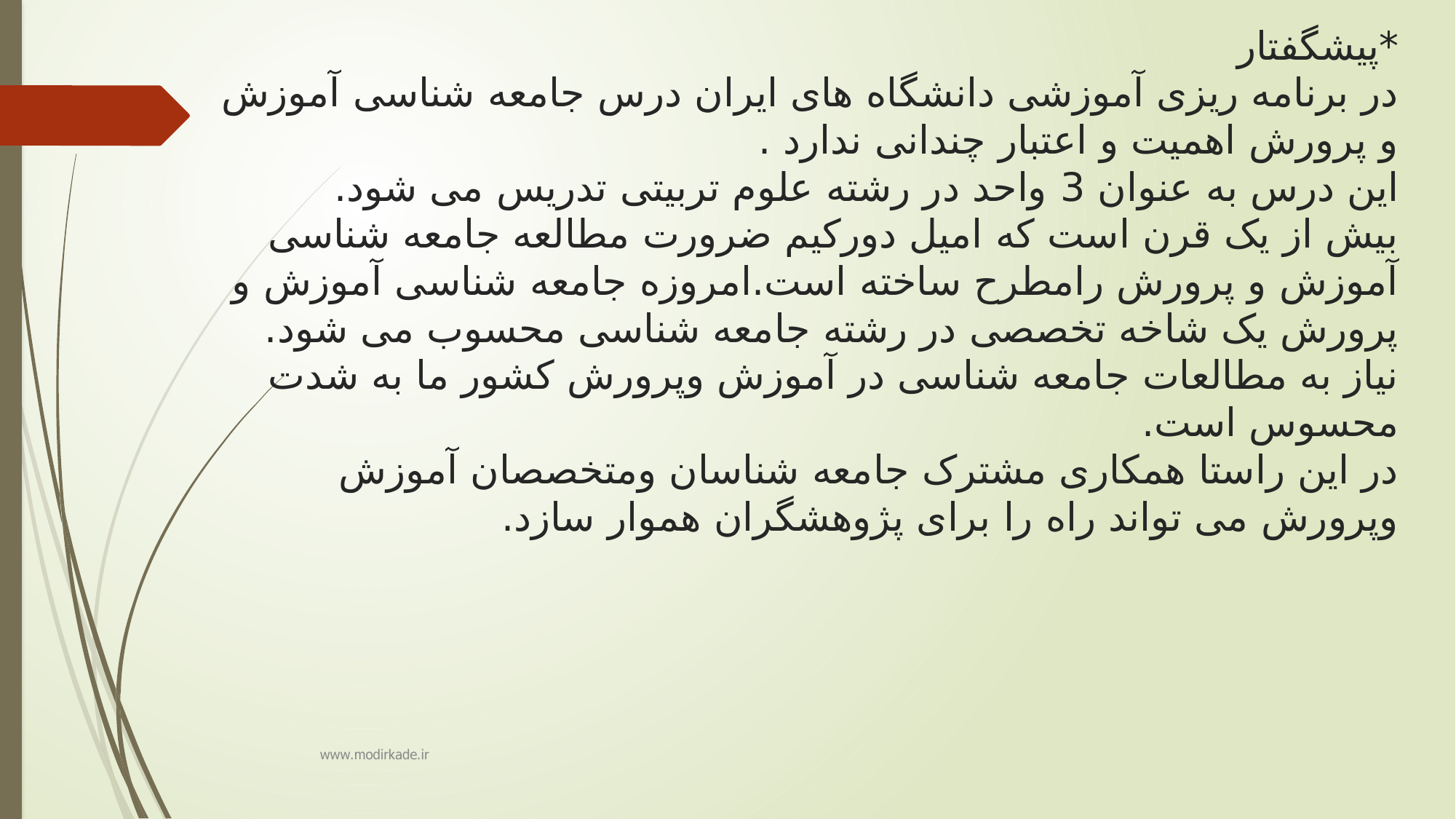

# *پیشگفتار در برنامه ریزی آموزشی دانشگاه های ایران درس جامعه شناسی آموزش و پرورش اهمیت و اعتبار چندانی ندارد . این درس به عنوان 3 واحد در رشته علوم تربیتی تدریس می شود. بیش از یک قرن است که امیل دورکیم ضرورت مطالعه جامعه شناسی آموزش و پرورش رامطرح ساخته است.امروزه جامعه شناسی آموزش و پرورش یک شاخه تخصصی در رشته جامعه شناسی محسوب می شود. نیاز به مطالعات جامعه شناسی در آموزش وپرورش کشور ما به شدت محسوس است. در این راستا همکاری مشترک جامعه شناسان ومتخصصان آموزش وپرورش می تواند راه را برای پژوهشگران هموار سازد.
www.modirkade.ir